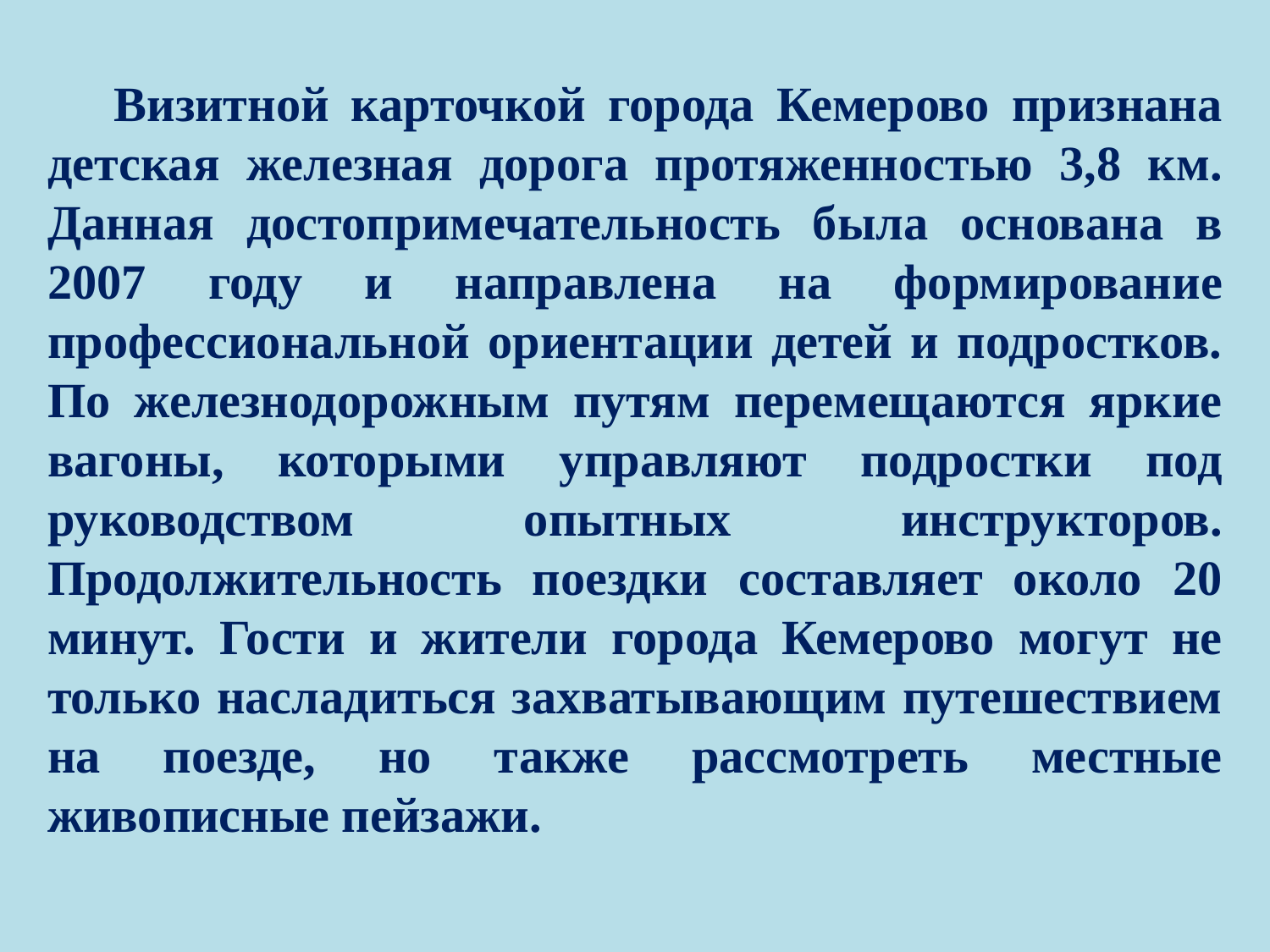

Визитной карточкой города Кемерово признана детская железная дорога протяженностью 3,8 км. Данная достопримечательность была основана в 2007 году и направлена на формирование профессиональной ориентации детей и подростков. По железнодорожным путям перемещаются яркие вагоны, которыми управляют подростки под руководством опытных инструкторов. Продолжительность поездки составляет около 20 минут. Гости и жители города Кемерово могут не только насладиться захватывающим путешествием на поезде, но также рассмотреть местные живописные пейзажи.